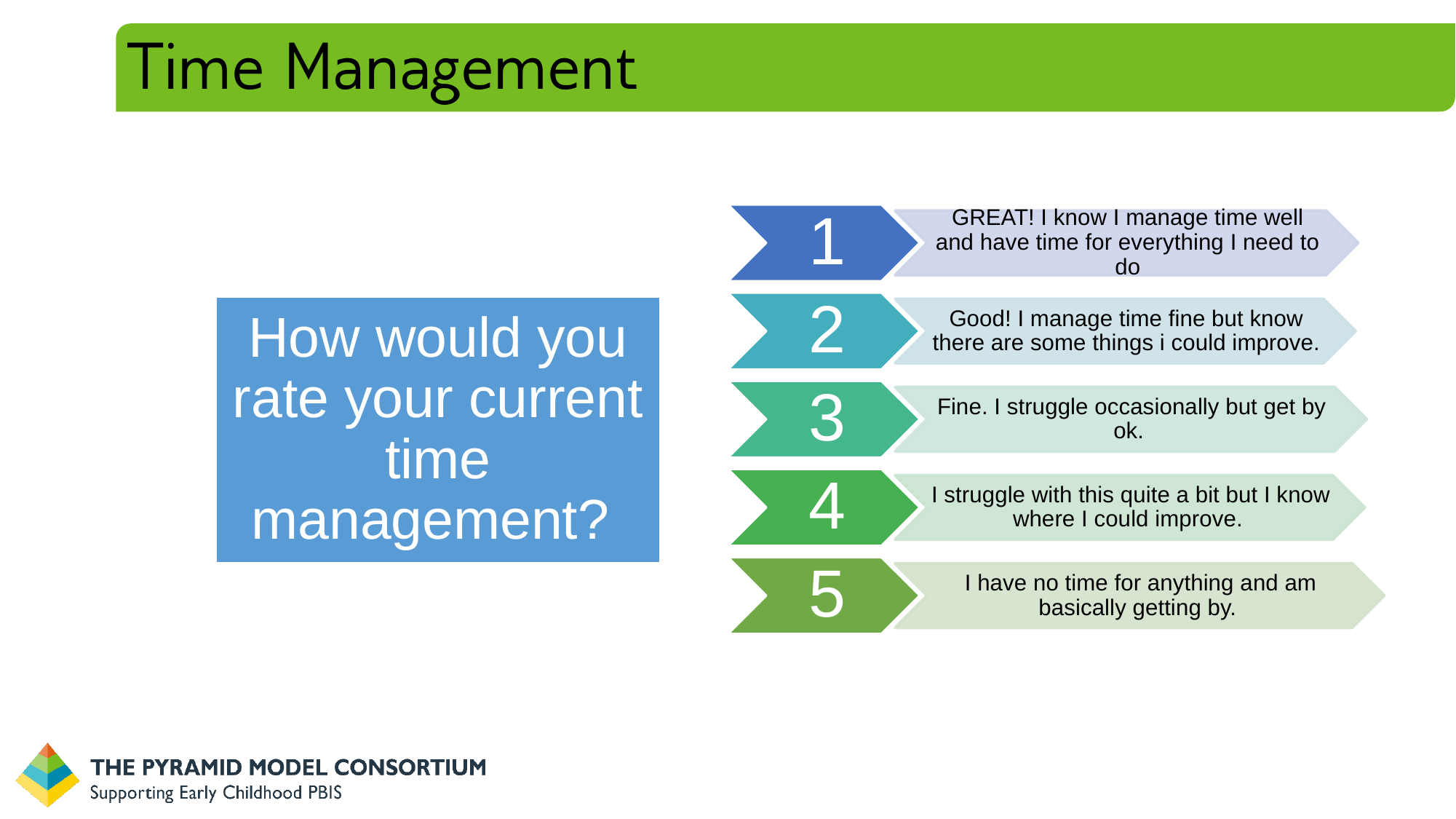

# Time Management

1

GREAT! I know I manage time well and have time for everything I need to do

2

Good! I manage time fine but know there are some things i could improve.

3

Fine. I struggle occasionally but get by ok.

4

I struggle with this quite a bit but I know where I could improve.

5

I have no time for anything and am basically getting by.

How would you rate your current time management?